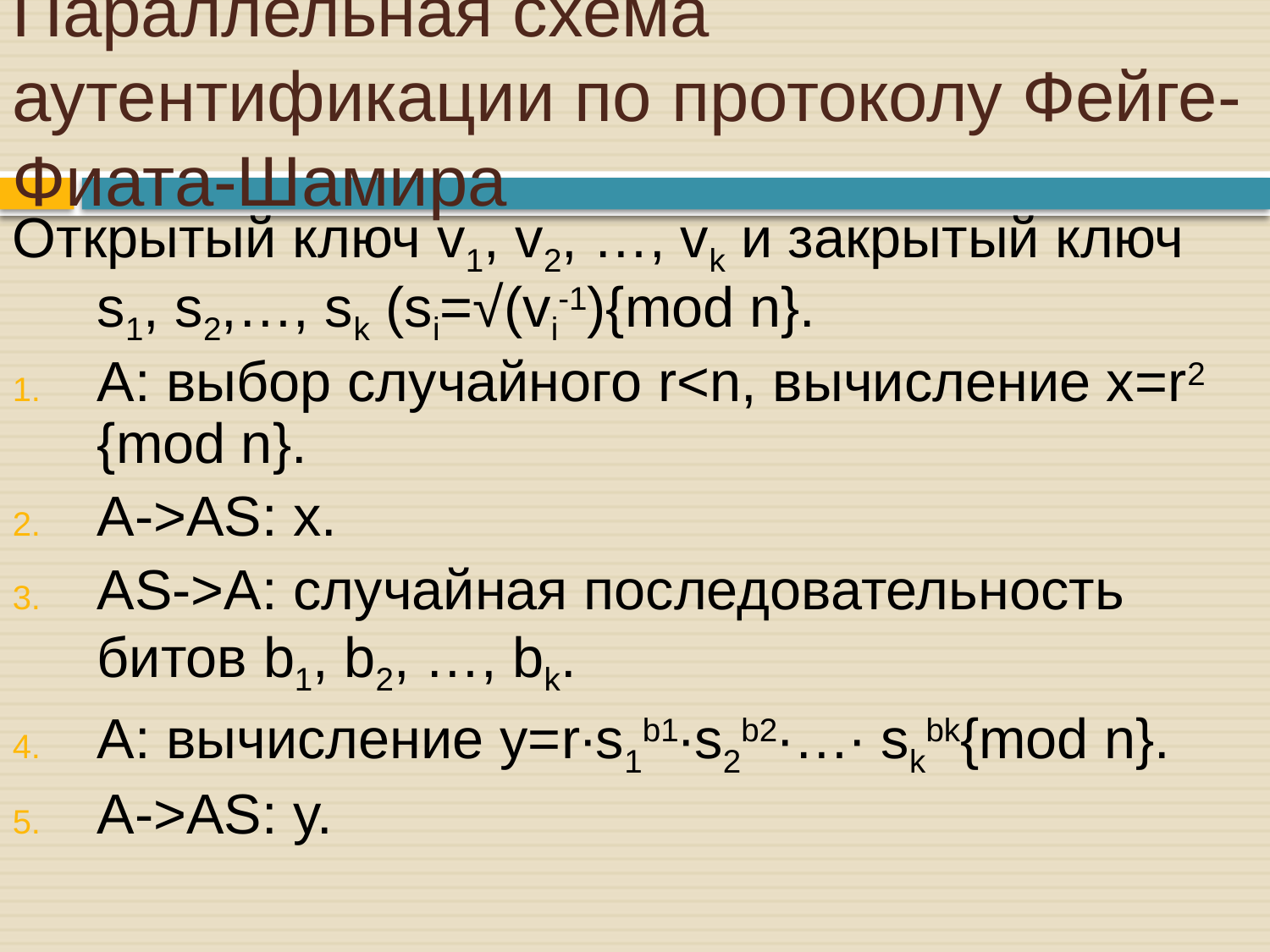

# Параллельная схема аутентификации по протоколу Фейге-Фиата-Шамира
Открытый ключ v1, v2, …, vk и закрытый ключ s1, s2,…, sk (si=√(vi-1){mod n}.
A: выбор случайного r<n, вычисление x=r2 {mod n}.
A->AS: x.
AS->A: случайная последовательность битов b1, b2, …, bk.
A: вычисление y=r∙s1b1∙s2b2∙…∙ skbk{mod n}.
A->AS: y.